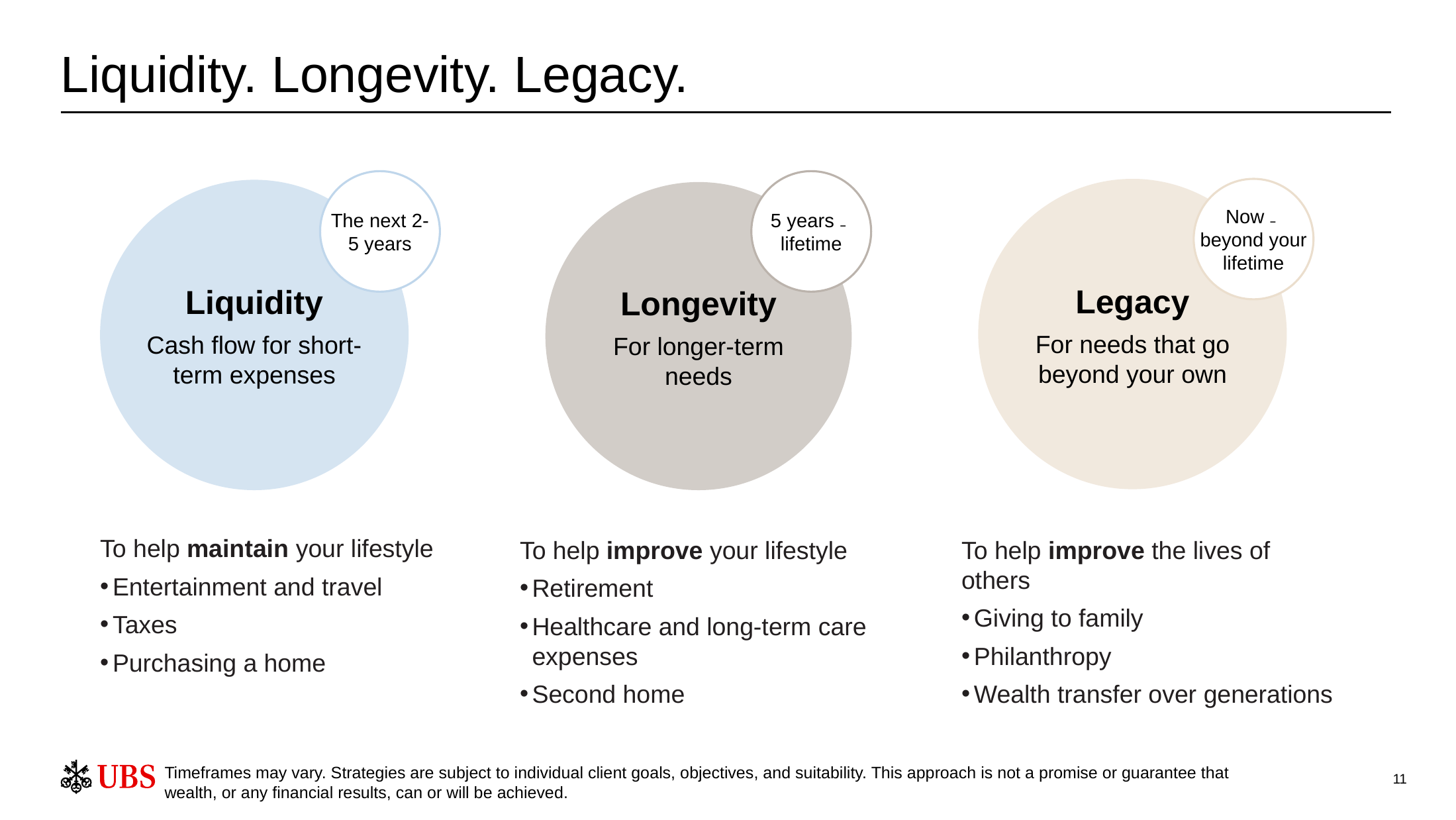

# Liquidity. Longevity. Legacy.

5 years ₋
lifetime

The next 2-5 years
Legacy
For needs that go beyond your own

Now ₋
beyond your lifetime
Liquidity
Cash flow for short-term expenses
Longevity
For longer-term needs
To help maintain your lifestyle
Entertainment and travel
Taxes
Purchasing a home
To help improve your lifestyle
Retirement
Healthcare and long-term care expenses
Second home
To help improve the lives of
others
Giving to family
Philanthropy
Wealth transfer over generations
Timeframes may vary. Strategies are subject to individual client goals, objectives, and suitability. This approach is not a promise or guarantee that wealth, or any financial results, can or will be achieved.